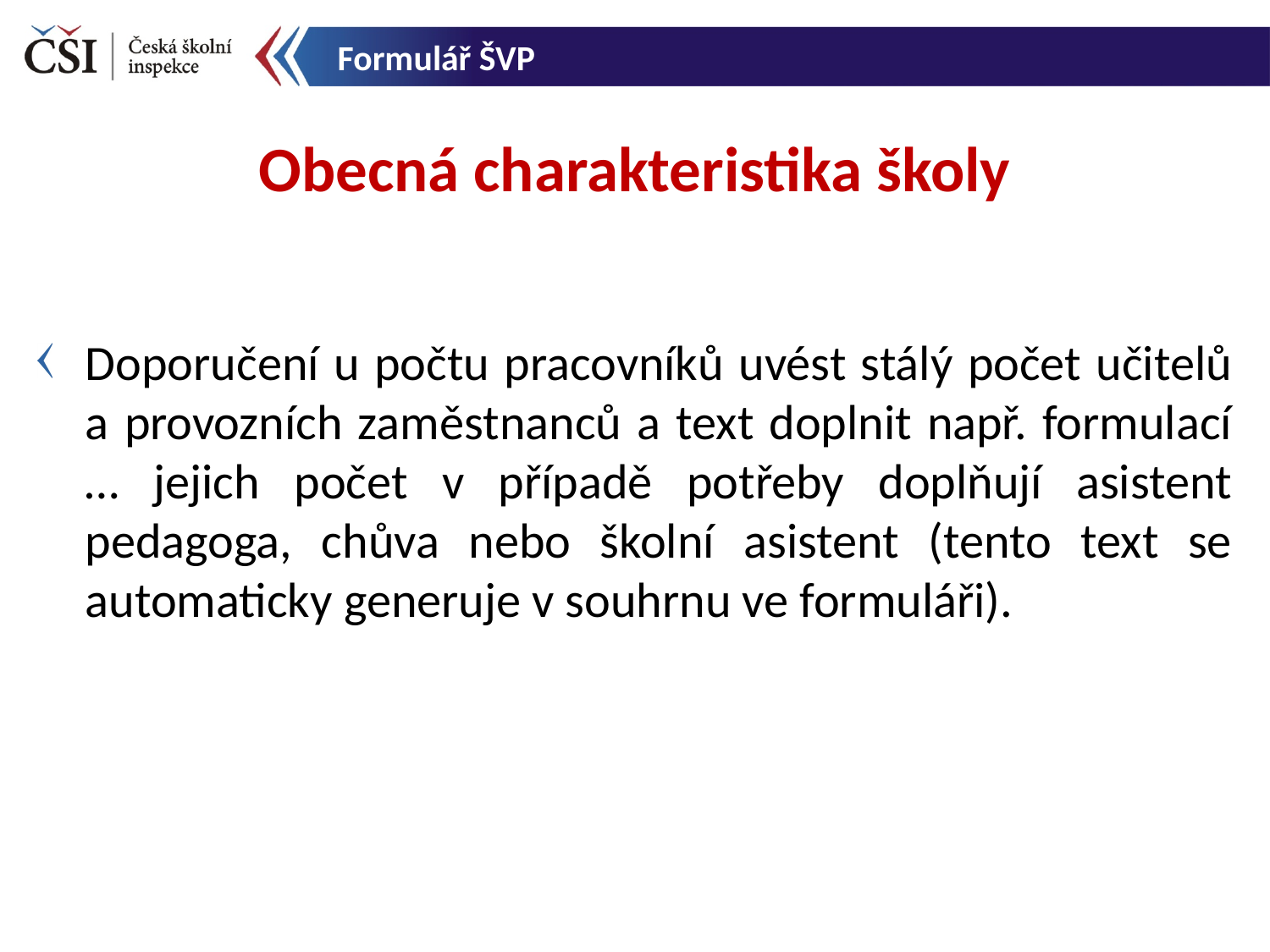

Formulář ŠVP
Obecná charakteristika školy
Doporučení u počtu pracovníků uvést stálý počet učitelů a provozních zaměstnanců a text doplnit např. formulací … jejich počet v případě potřeby doplňují asistent pedagoga, chůva nebo školní asistent (tento text se automaticky generuje v souhrnu ve formuláři).